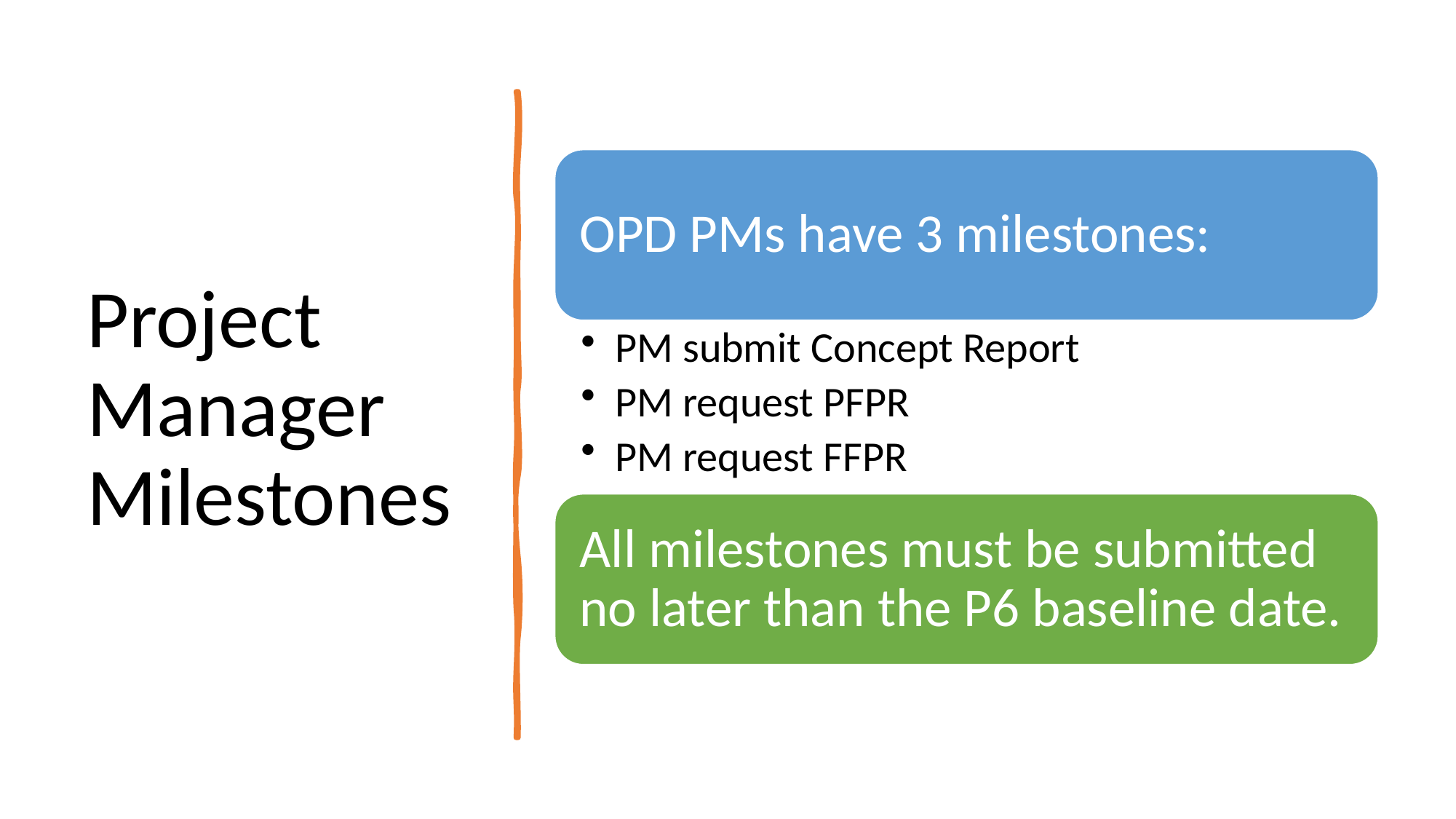

# Project Manager Milestones
OPD PMs have 3 milestones:
PM submit Concept Report
PM request PFPR
PM request FFPR

All milestones must be submitted no later than the P6 baseline date.